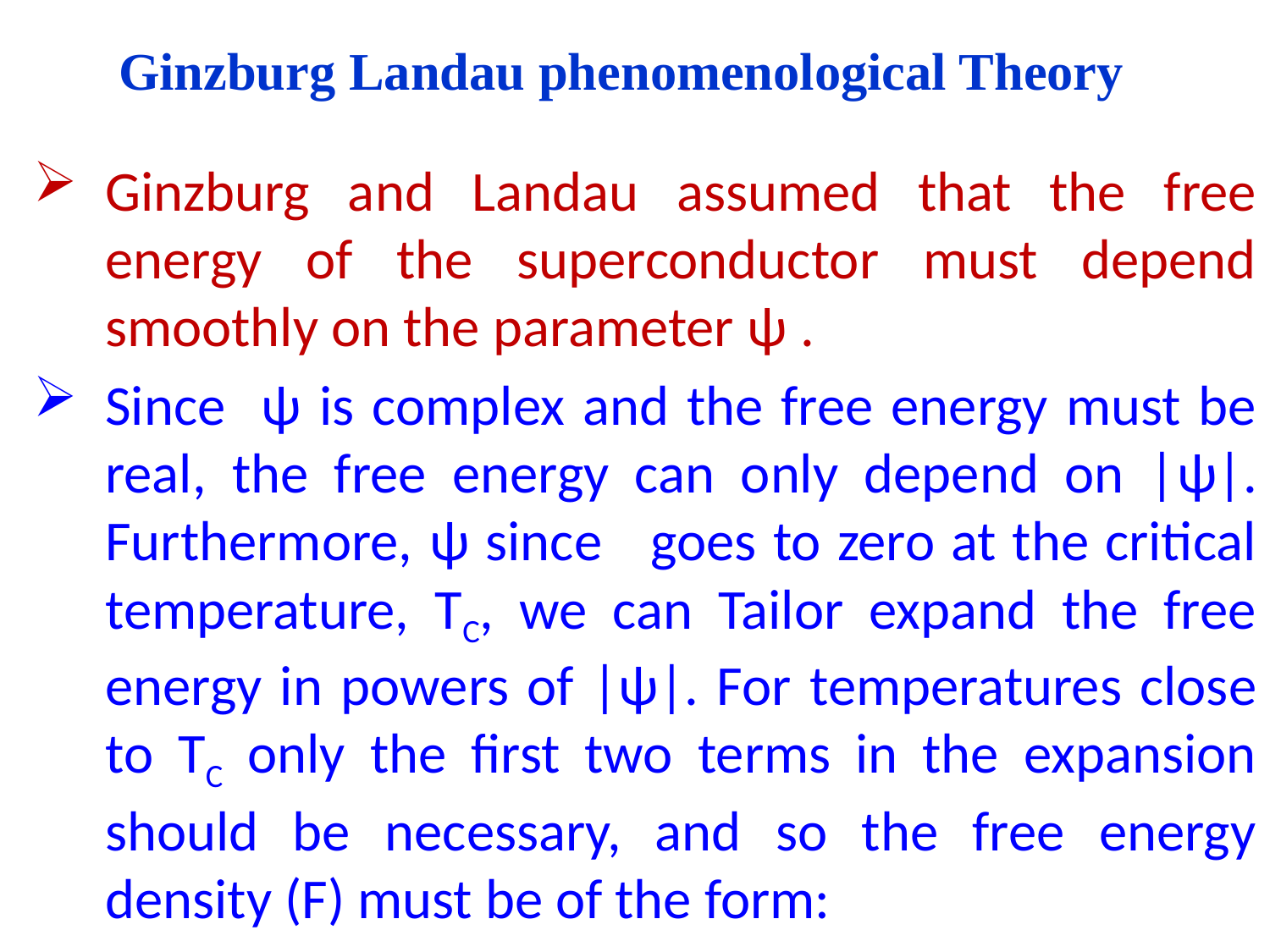

# Ginzburg Landau phenomenological Theory
Ginzburg and Landau assumed that the free energy of the superconductor must depend smoothly on the parameter ψ .
Since  ψ is complex and the free energy must be real, the free energy can only depend on |ψ|. Furthermore, ψ since   goes to zero at the critical temperature, TC, we can Tailor expand the free energy in powers of |ψ|. For temperatures close to TC only the first two terms in the expansion should be necessary, and so the free energy density (F) must be of the form: